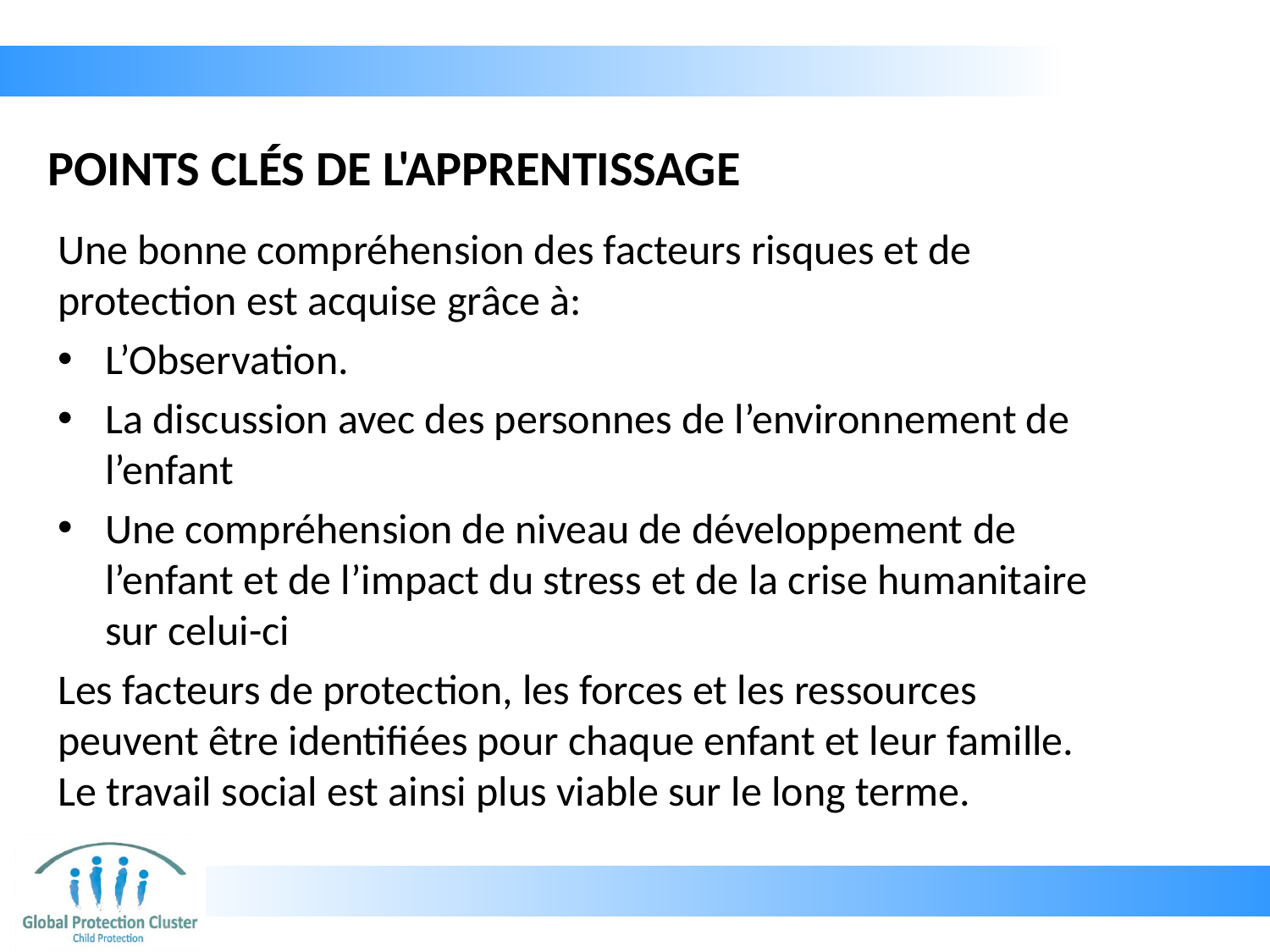

# POINTS CLÉS DE L'APPRENTISSAGE
Une bonne compréhension des facteurs risques et de protection est acquise grâce à:
L’Observation.
La discussion avec des personnes de l’environnement de l’enfant
Une compréhension de niveau de développement de l’enfant et de l’impact du stress et de la crise humanitaire sur celui-ci
Les facteurs de protection, les forces et les ressources peuvent être identifiées pour chaque enfant et leur famille. Le travail social est ainsi plus viable sur le long terme.